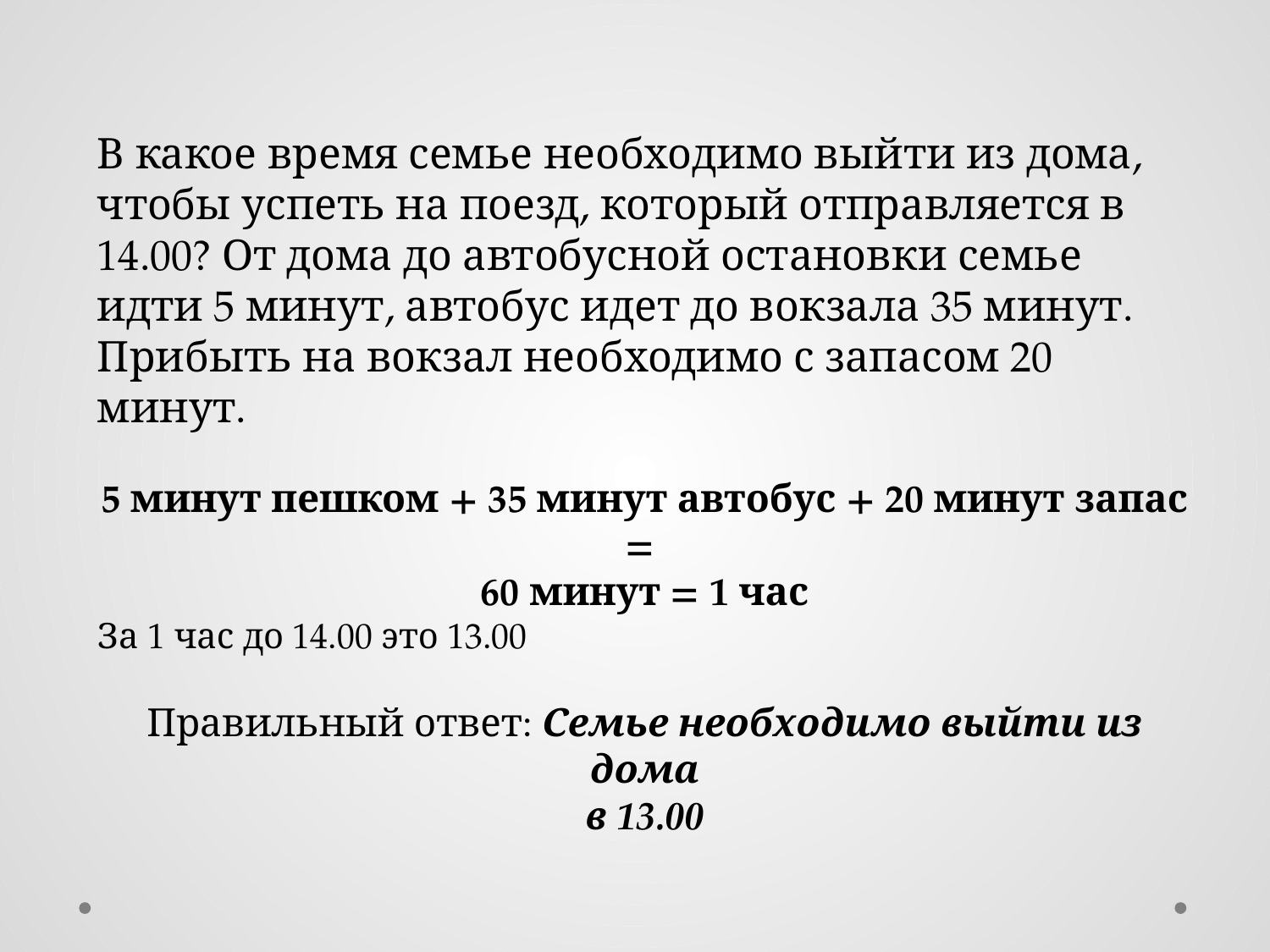

В какое время семье необходимо выйти из дома, чтобы успеть на поезд, который отправляется в 14.00? От дома до автобусной остановки семье идти 5 минут, автобус идет до вокзала 35 минут. Прибыть на вокзал необходимо с запасом 20 минут.

5 минут пешком + 35 минут автобус + 20 минут запас =
60 минут = 1 час
За 1 час до 14.00 это 13.00

Правильный ответ: Семье необходимо выйти из дома
 в 13.00